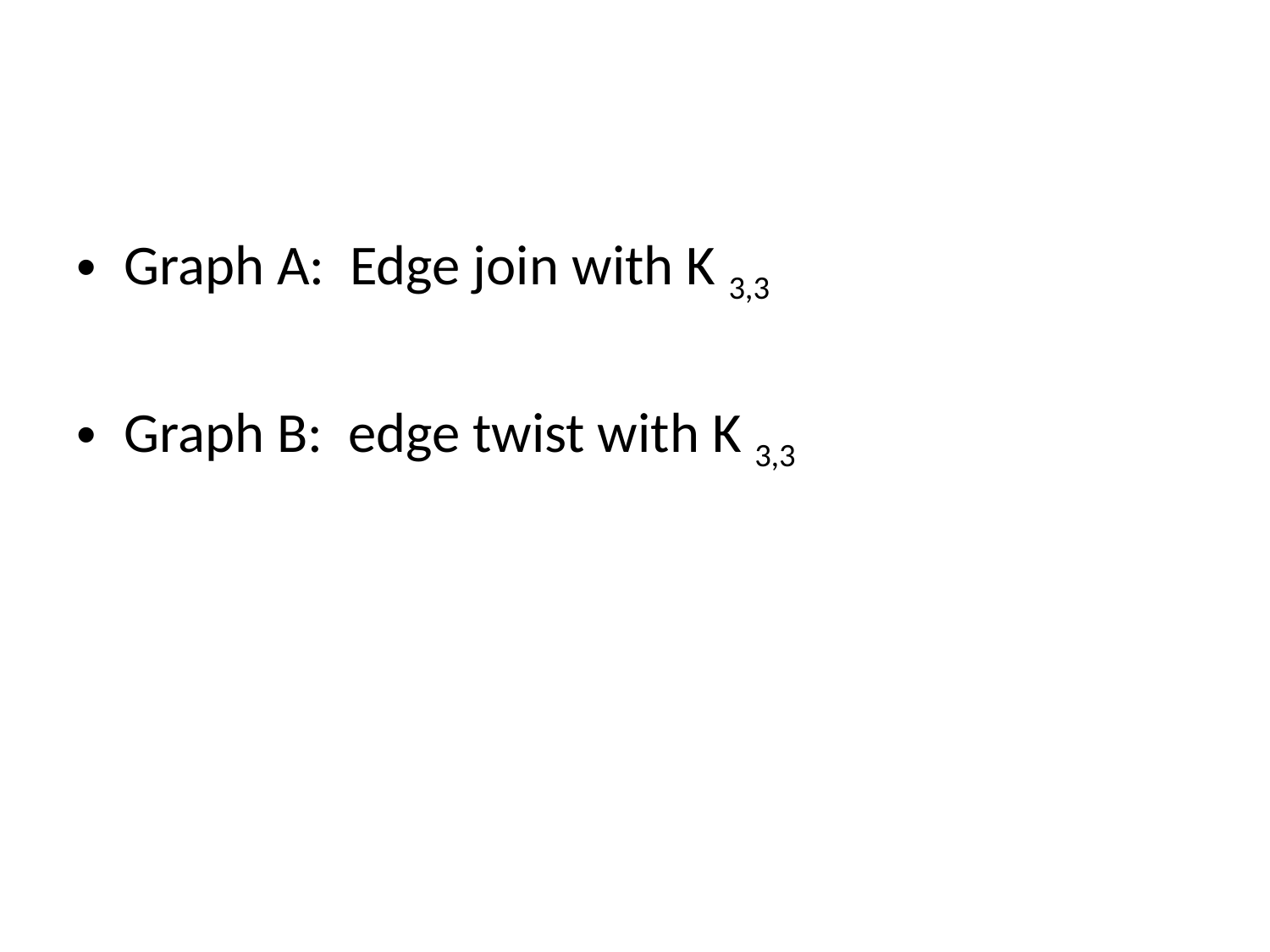

#
Graph A:  Edge join with K 3,3

Graph B:  edge twist with K 3,3